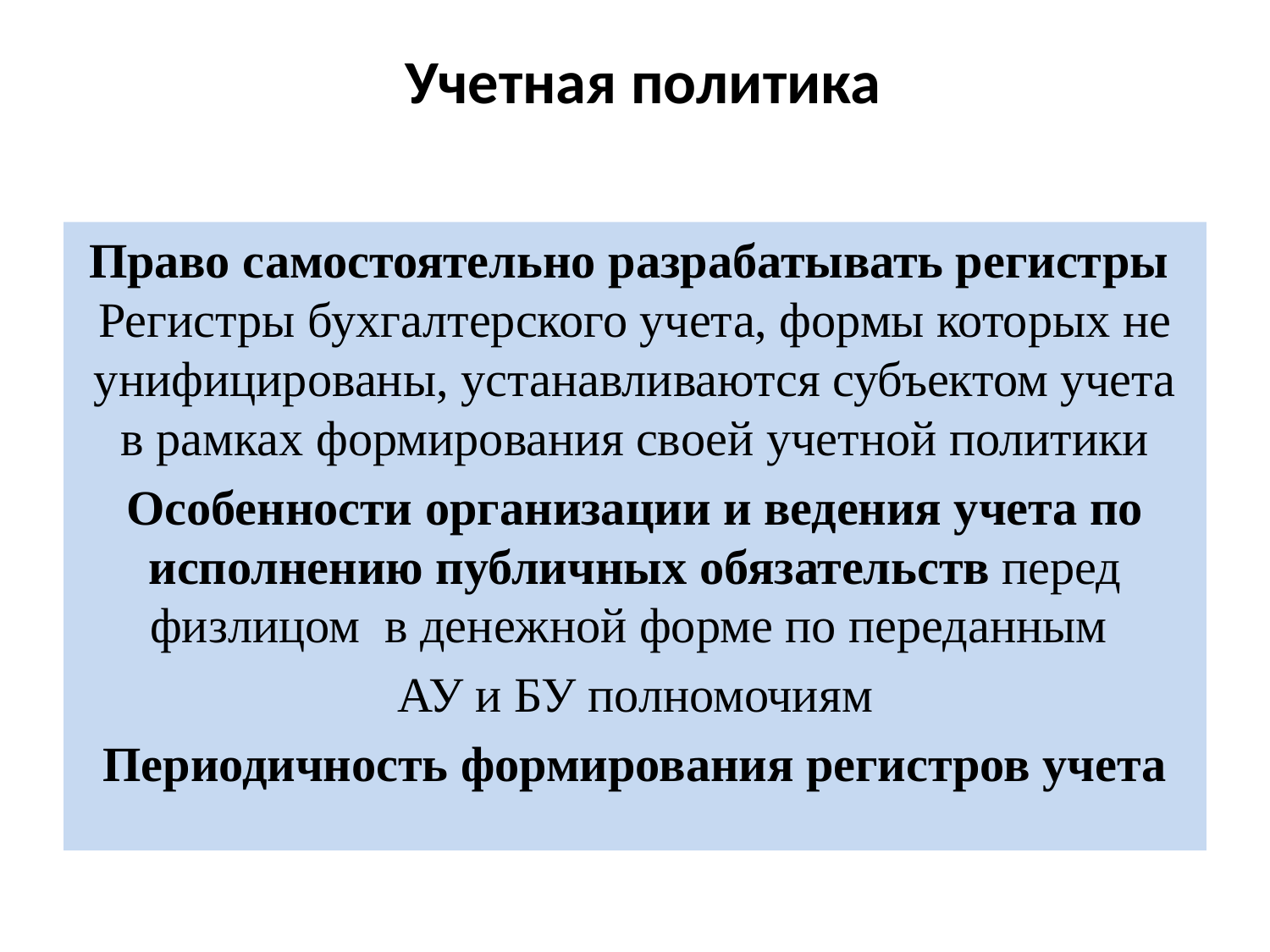

# Учетная политика
Право самостоятельно разрабатывать регистры
Регистры бухгалтерского учета, формы которых не унифицированы, устанавливаются субъектом учета в рамках формирования своей учетной политики
Особенности организации и ведения учета по исполнению публичных обязательств перед физлицом  в денежной форме по переданным
АУ и БУ полномочиям
Периодичность формирования регистров учета